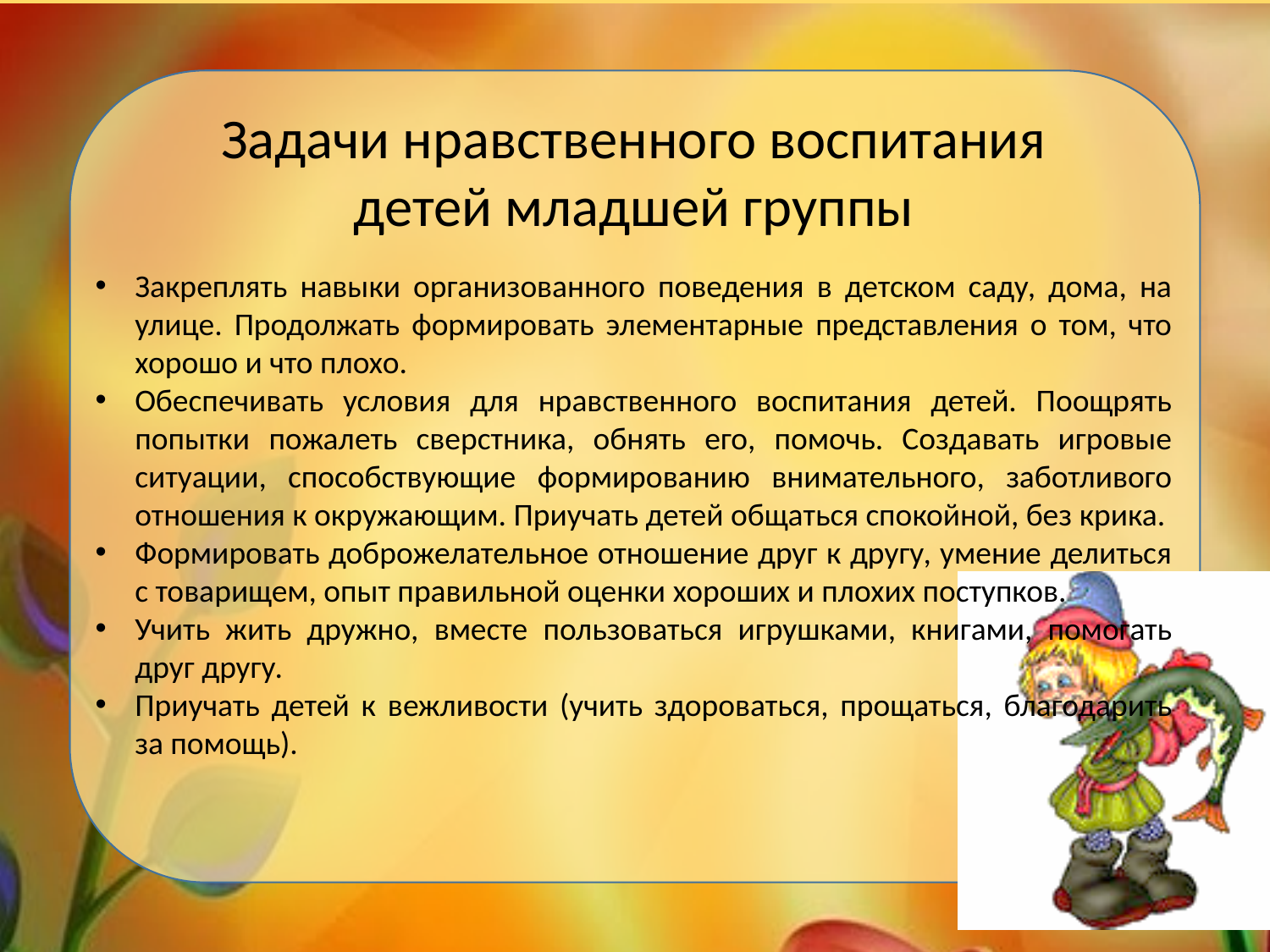

Задачи нравственного воспитания детей младшей группы
Закреплять навыки организованного поведения в детском саду, дома, на улице. Продолжать формировать элементарные представления о том, что хорошо и что плохо.
Обеспечивать условия для нравственного воспитания детей. Поощрять попытки пожалеть сверстника, обнять его, помочь. Создавать игровые ситуации, способствующие формированию внимательного, заботливого отношения к окружающим. Приучать детей общаться спокойной, без крика.
Формировать доброжелательное отношение друг к другу, умение делиться с товарищем, опыт правильной оценки хороших и плохих поступков.
Учить жить дружно, вместе пользоваться игрушками, книгами, помогать друг другу.
Приучать детей к вежливости (учить здороваться, прощаться, благодарить за помощь).